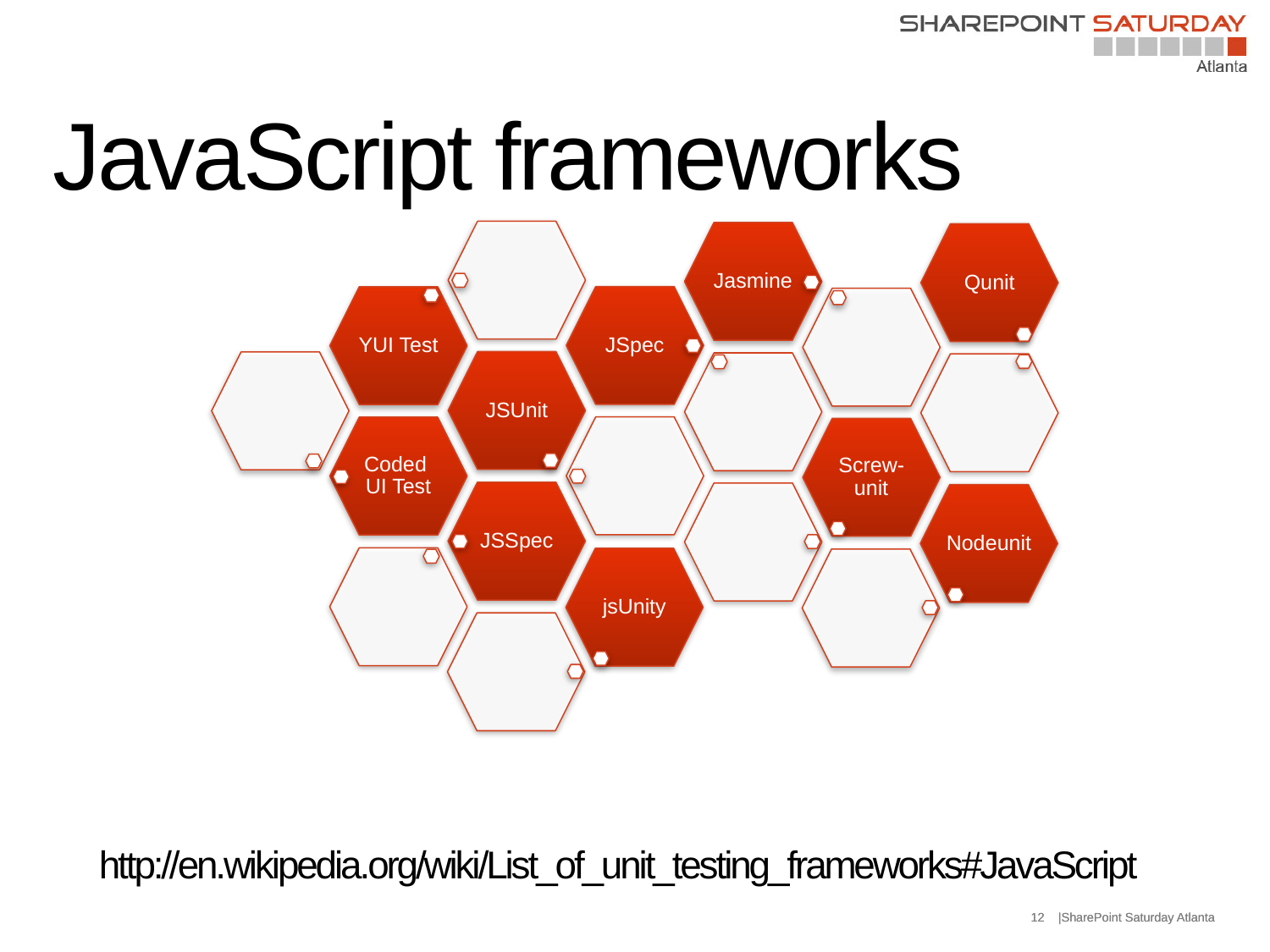

# JavaScript frameworks
Coded  UI Test
JSUnit
YUI Test
JSpec
Jasmine
Screw-unit
JSSpec
Nodeunit
Qunit
jsUnity
http://en.wikipedia.org/wiki/List_of_unit_testing_frameworks#JavaScript